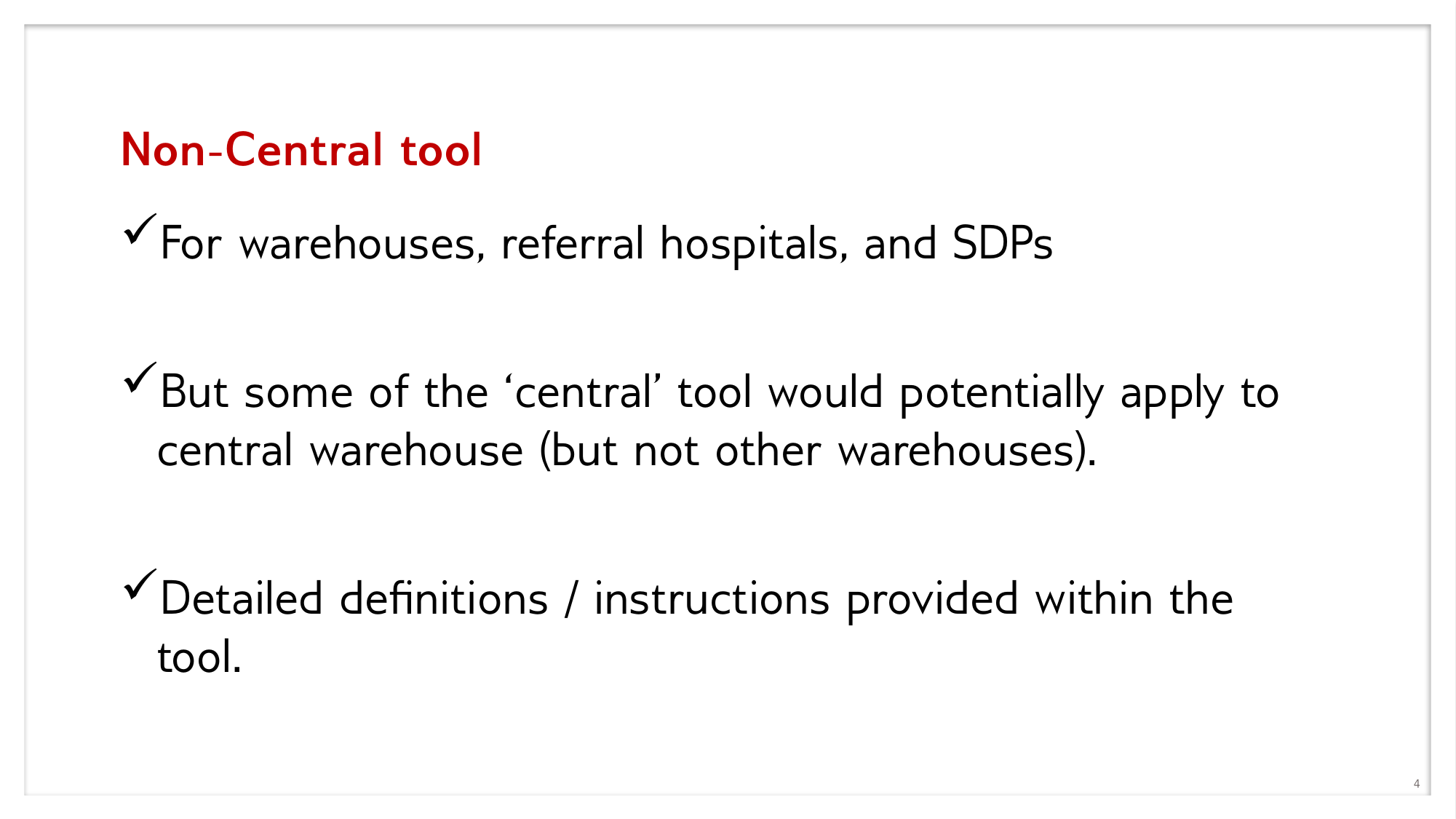

# Non-Central tool
For warehouses, referral hospitals, and SDPs

But some of the ‘central’ tool would potentially apply to central warehouse (but not other warehouses).

Detailed definitions / instructions provided within the tool.
4